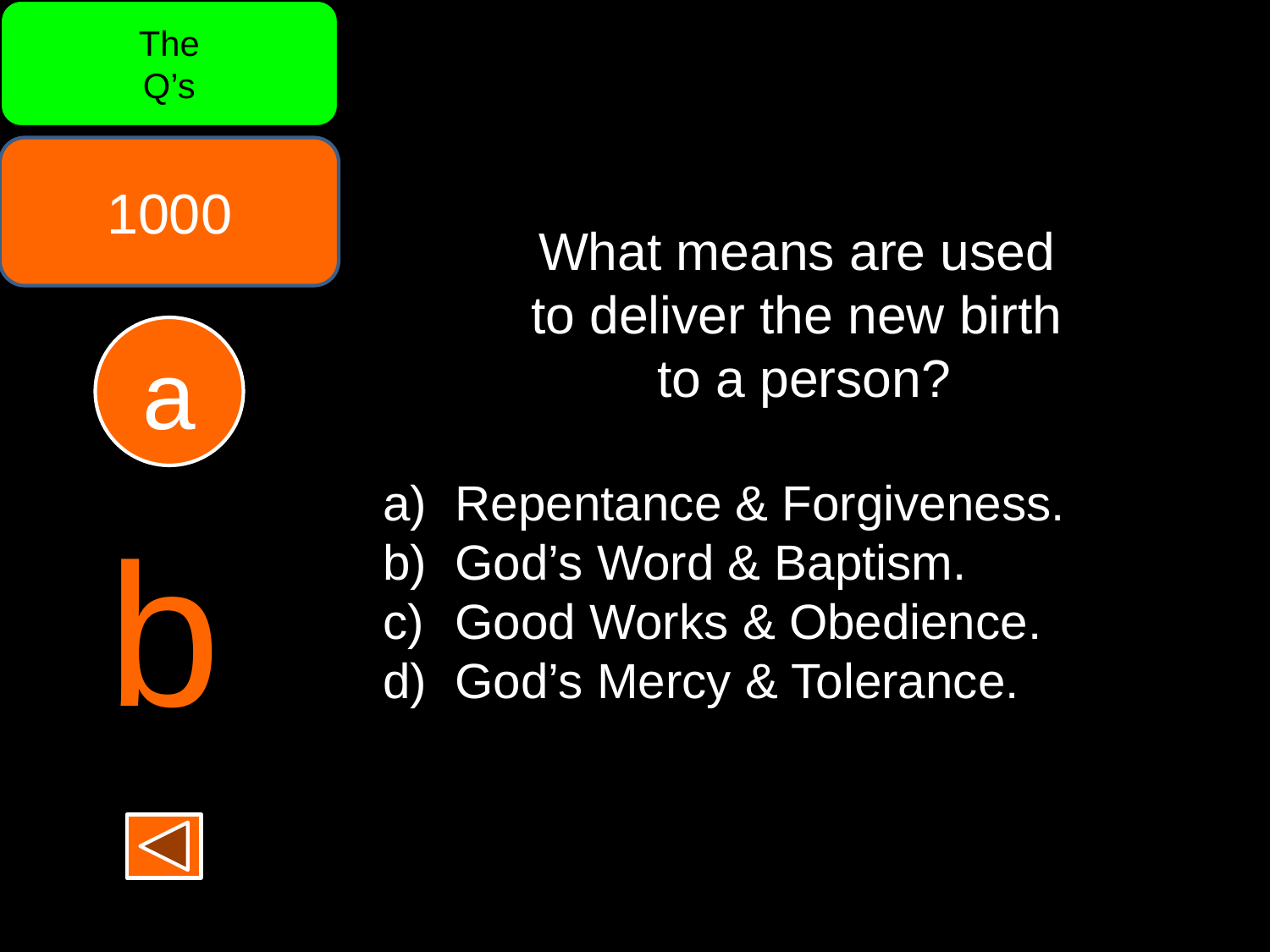

The
Q’s
1000
What means are used
to deliver the new birth
to a person?

Repentance & Forgiveness.
God’s Word & Baptism.
Good Works & Obedience.
God’s Mercy & Tolerance.
a
b